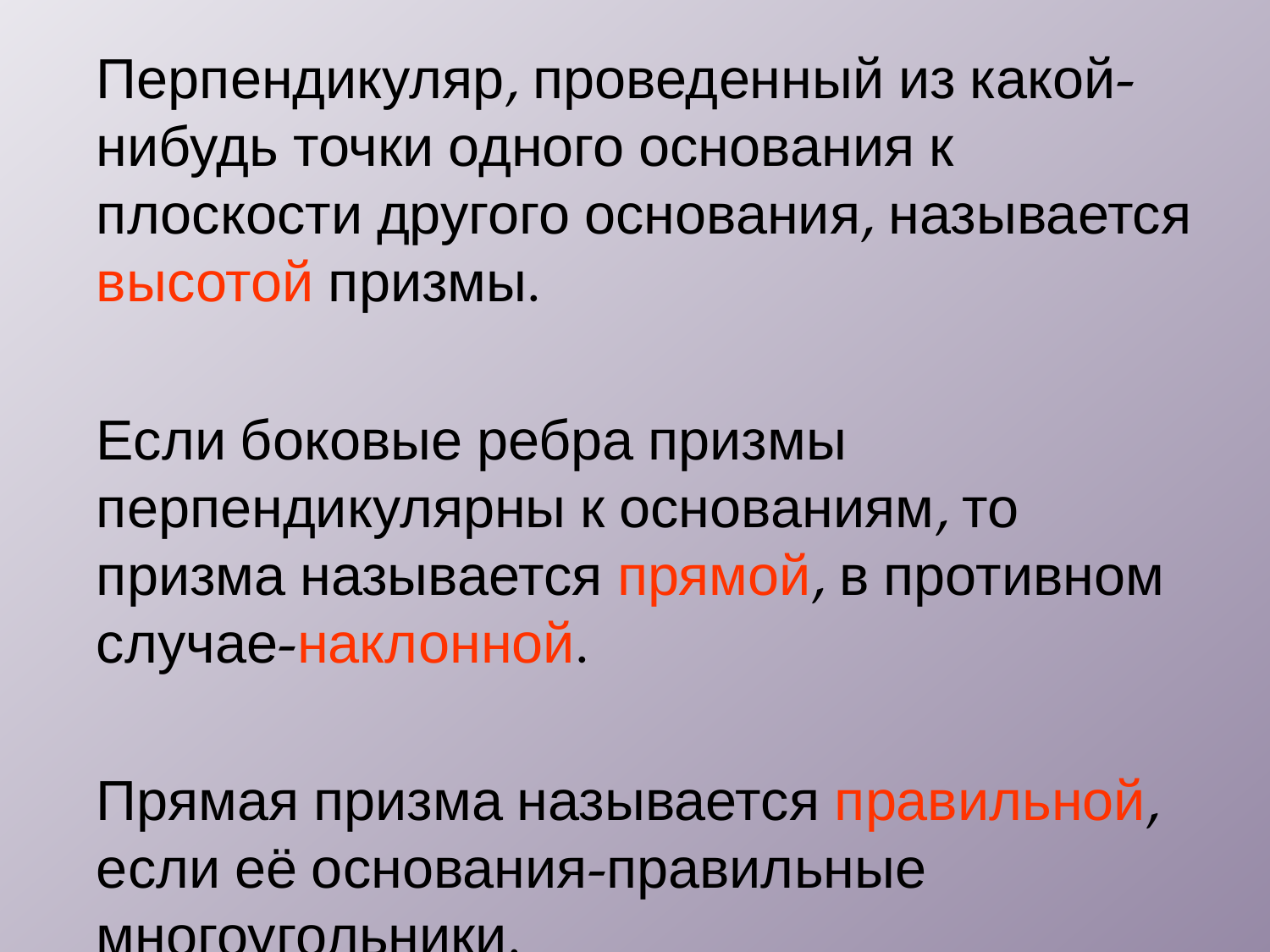

Перпендикуляр, проведенный из какой-нибудь точки одного основания к плоскости другого основания, называется высотой призмы.

Если боковые ребра призмы перпендикулярны к основаниям, то призма называется прямой, в противном случае-наклонной.

Прямая призма называется правильной, если её основания-правильные многоугольники.
#